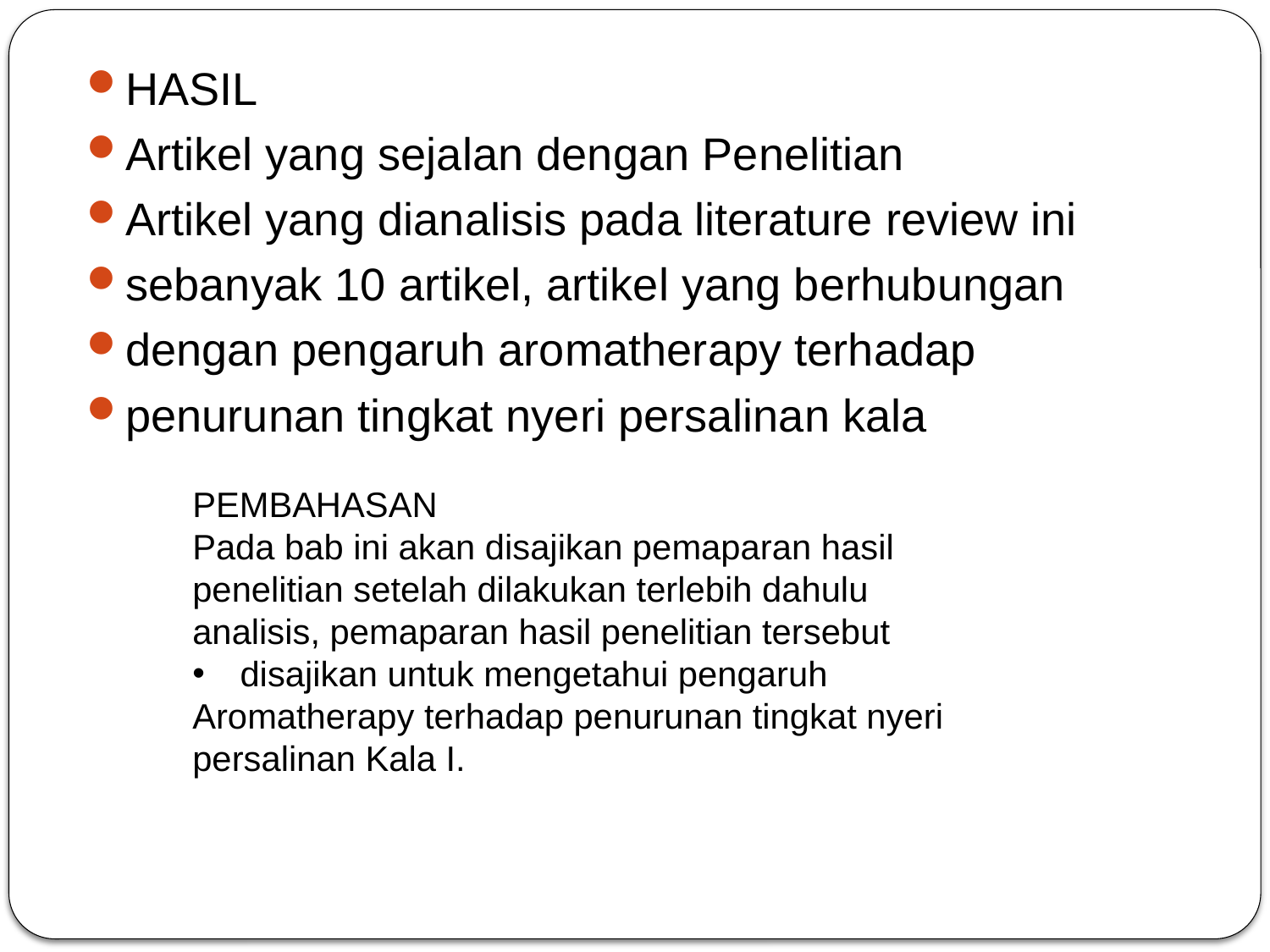

#
HASIL
Artikel yang sejalan dengan Penelitian
Artikel yang dianalisis pada literature review ini
sebanyak 10 artikel, artikel yang berhubungan
dengan pengaruh aromatherapy terhadap
penurunan tingkat nyeri persalinan kala
PEMBAHASAN
Pada bab ini akan disajikan pemaparan hasil
penelitian setelah dilakukan terlebih dahulu
analisis, pemaparan hasil penelitian tersebut
disajikan untuk mengetahui pengaruh
Aromatherapy terhadap penurunan tingkat nyeri
persalinan Kala I.